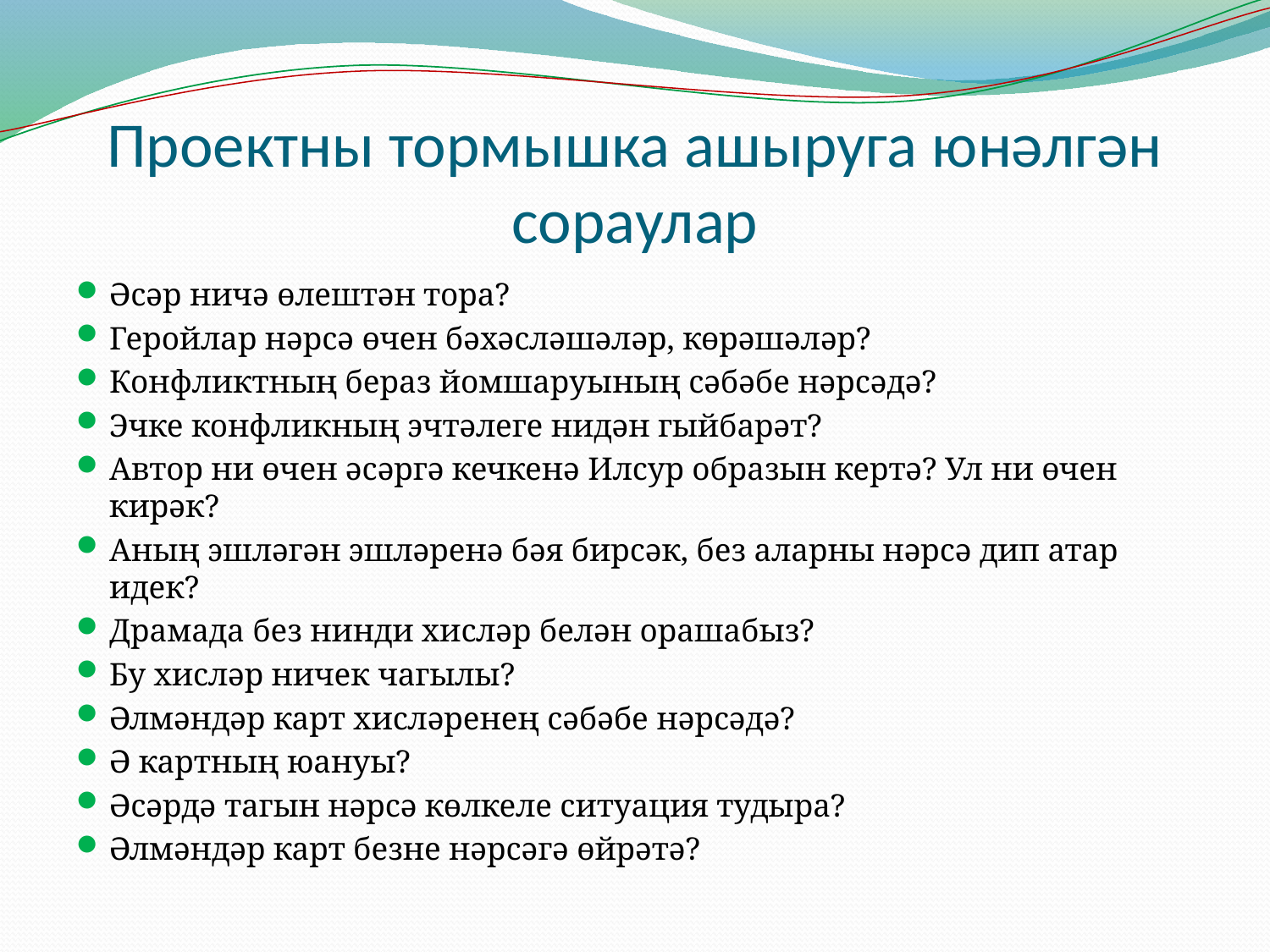

# Проектны тормышка ашыруга юнәлгән сораулар
Әсәр ничә өлештән тора?
Геройлар нәрсә өчен бәхәсләшәләр, көрәшәләр?
Конфликтның бераз йомшаруының сәбәбе нәрсәдә?
Эчке конфликның эчтәлеге нидән гыйбарәт?
Автор ни өчен әсәргә кечкенә Илсур образын кертә? Ул ни өчен кирәк?
Аның эшләгән эшләренә бәя бирсәк, без аларны нәрсә дип атар идек?
Драмада без нинди хисләр белән орашабыз?
Бу хисләр ничек чагылы?
Әлмәндәр карт хисләренең сәбәбе нәрсәдә?
Ә картның юануы?
Әсәрдә тагын нәрсә көлкеле ситуация тудыра?
Әлмәндәр карт безне нәрсәгә өйрәтә?